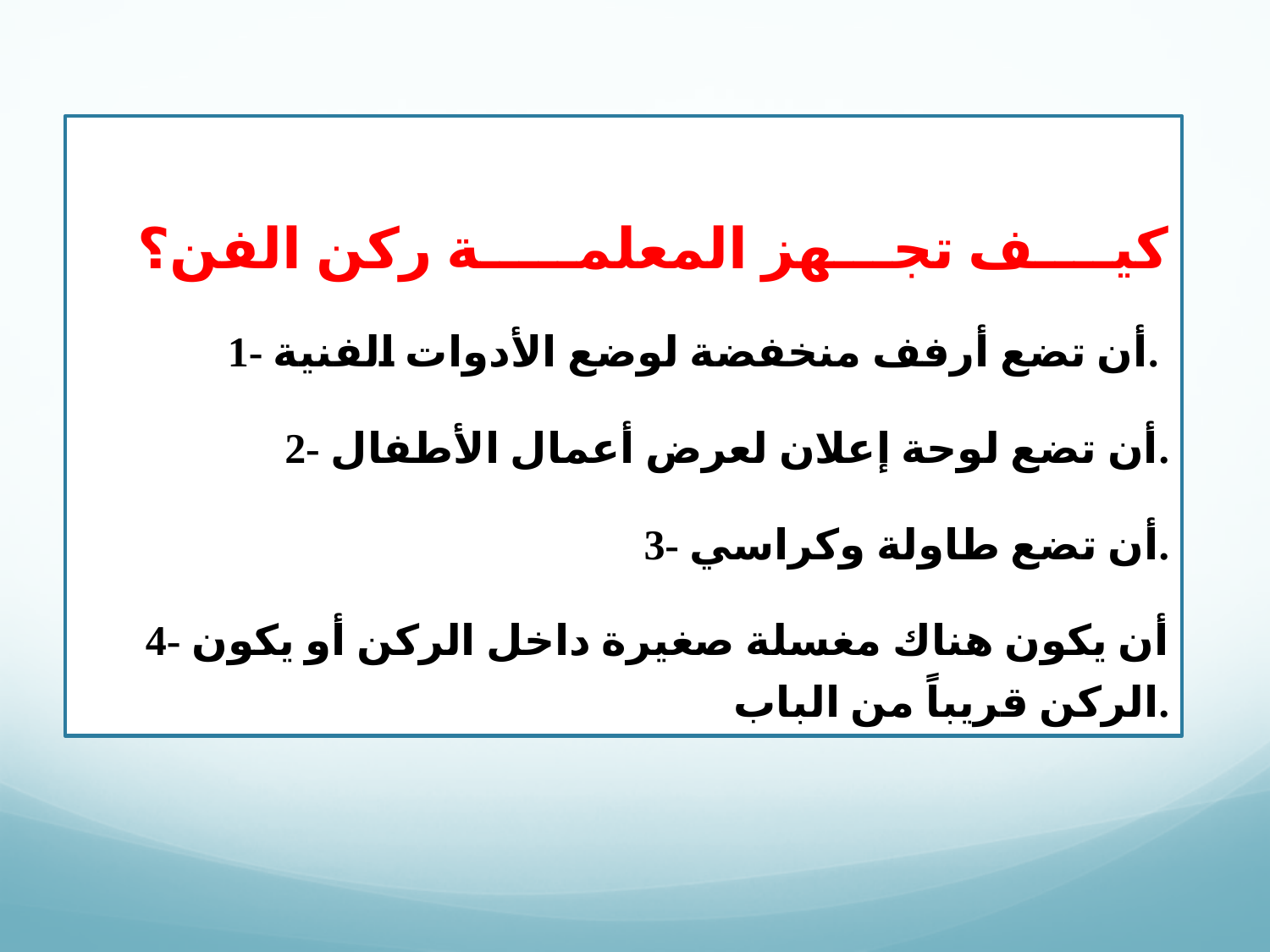

كيــــف تجـــهز المعلمـــــة ركن الفن؟
1- أن تضع أرفف منخفضة لوضع الأدوات الفنية.
2- أن تضع لوحة إعلان لعرض أعمال الأطفال.
3- أن تضع طاولة وكراسي.
4- أن يكون هناك مغسلة صغيرة داخل الركن أو يكون الركن قريباً من الباب.